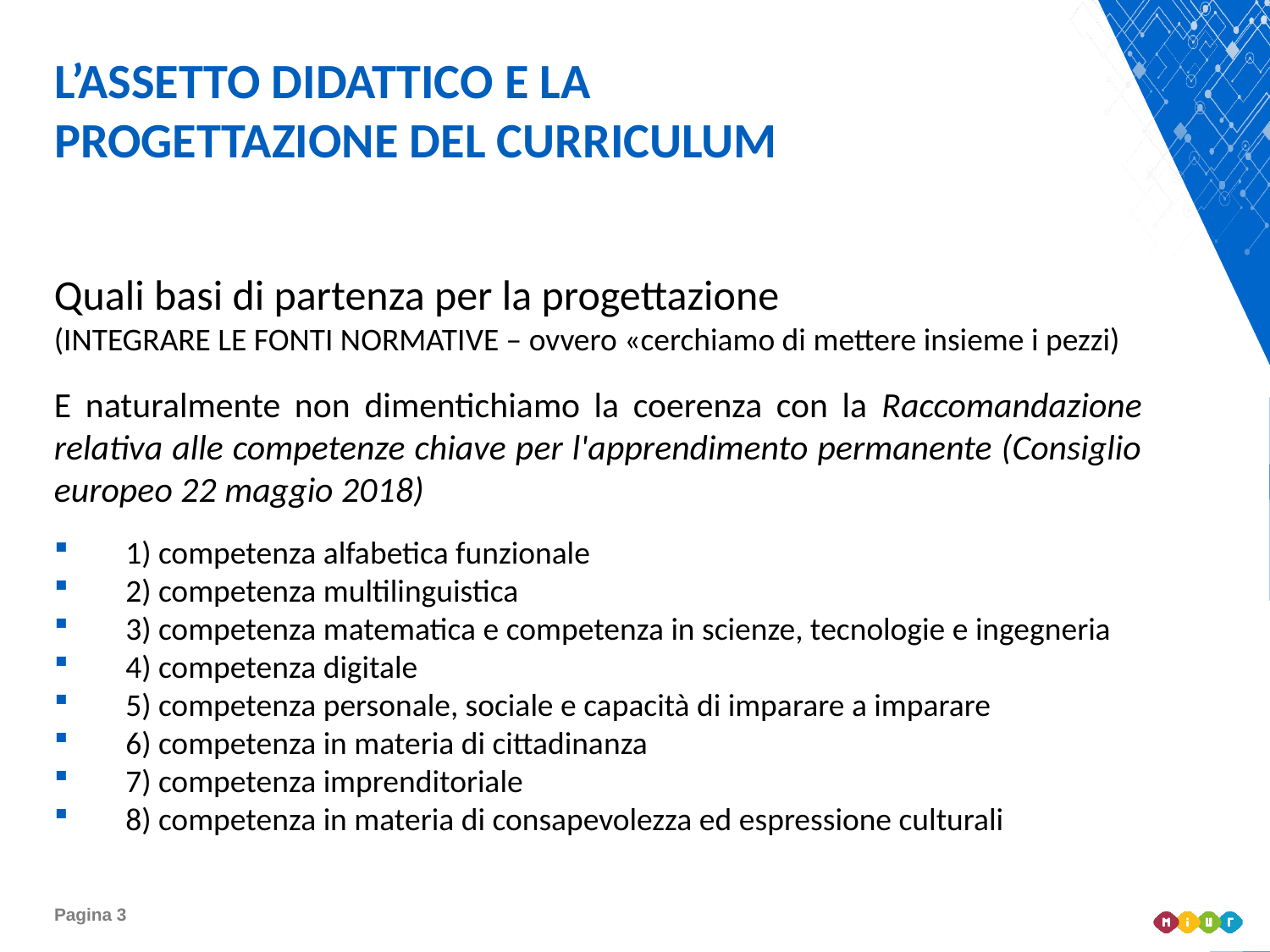

L’ASSETTO DIDATTICO E LA PROGETTAZIONE DEL CURRICULUM
Quali basi di partenza per la progettazione
(INTEGRARE LE FONTI NORMATIVE – ovvero «cerchiamo di mettere insieme i pezzi)

E naturalmente non dimentichiamo la coerenza con la Raccomandazione relativa alle competenze chiave per l'apprendimento permanente (Consiglio europeo 22 maggio 2018)

1) competenza alfabetica funzionale
2) competenza multilinguistica
3) competenza matematica e competenza in scienze, tecnologie e ingegneria
4) competenza digitale
5) competenza personale, sociale e capacità di imparare a imparare
6) competenza in materia di cittadinanza
7) competenza imprenditoriale
8) competenza in materia di consapevolezza ed espressione culturali